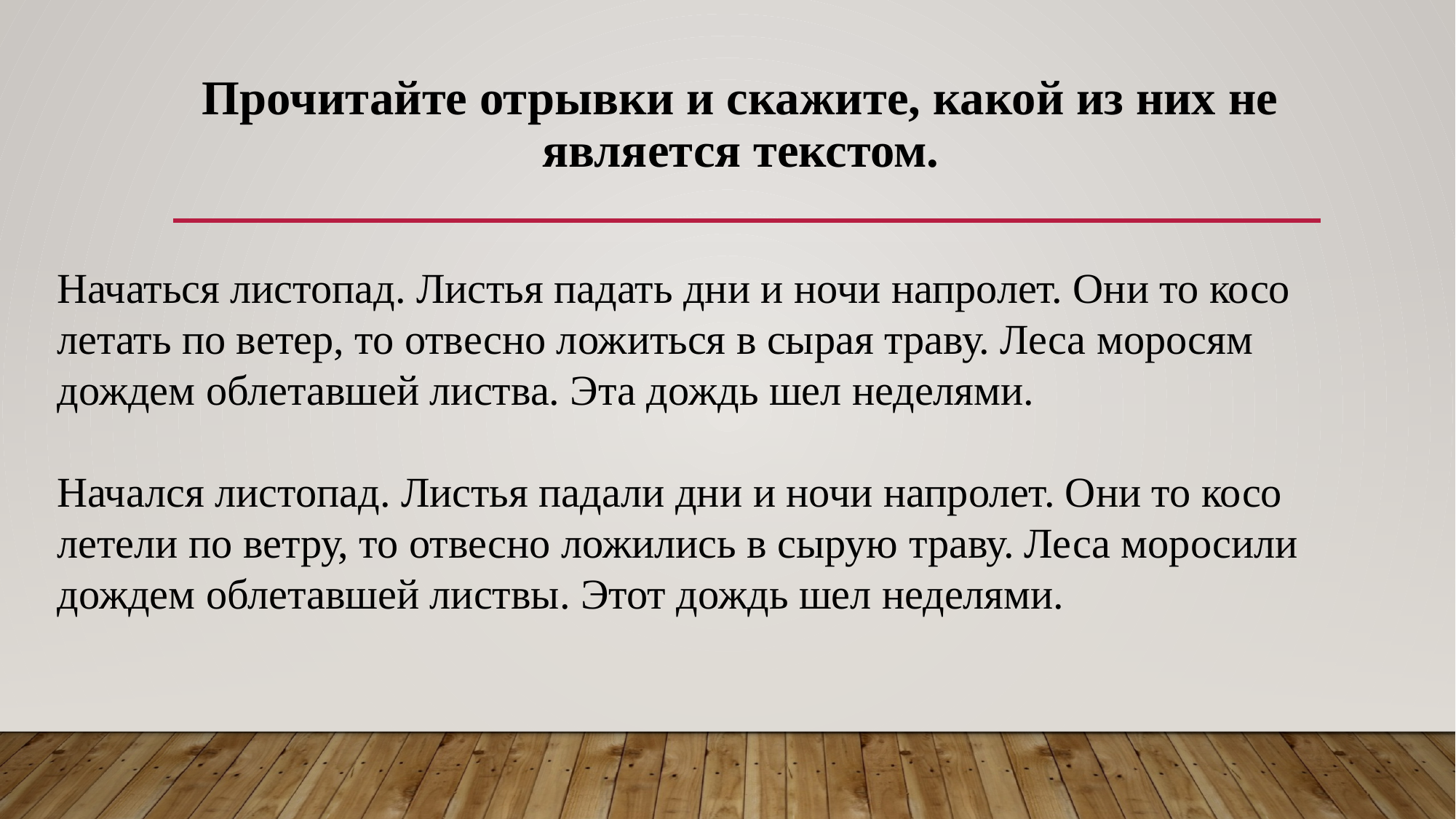

# Прочитайте отрывки и скажите, какой из них не является текстом.
Начаться листопад. Листья падать дни и ночи напролет. Они то косо летать по ветер, то отвесно ложиться в сырая траву. Леса моросям дождем облетавшей листва. Эта дождь шел неделями.

Начался листопад. Листья падали дни и ночи напролет. Они то косо летели по ветру, то отвесно ложились в сырую траву. Леса моросили дождем облетавшей листвы. Этот дождь шел неделями.